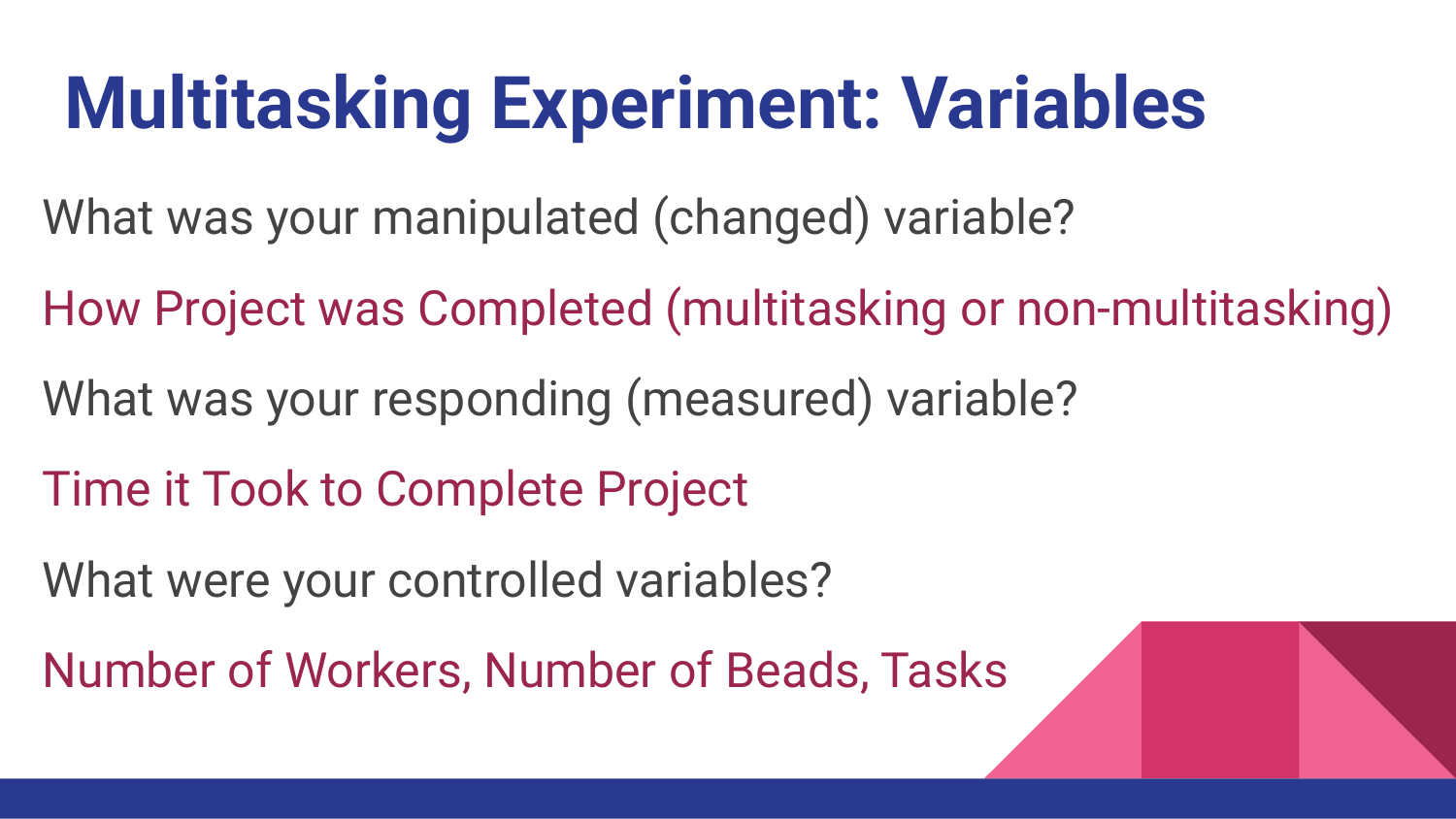

# Multitasking Experiment: Variables
What was your manipulated (changed) variable?
How Project was Completed (multitasking or non-multitasking)
What was your responding (measured) variable?
Time it Took to Complete Project
What were your controlled variables?
Number of Workers, Number of Beads, Tasks